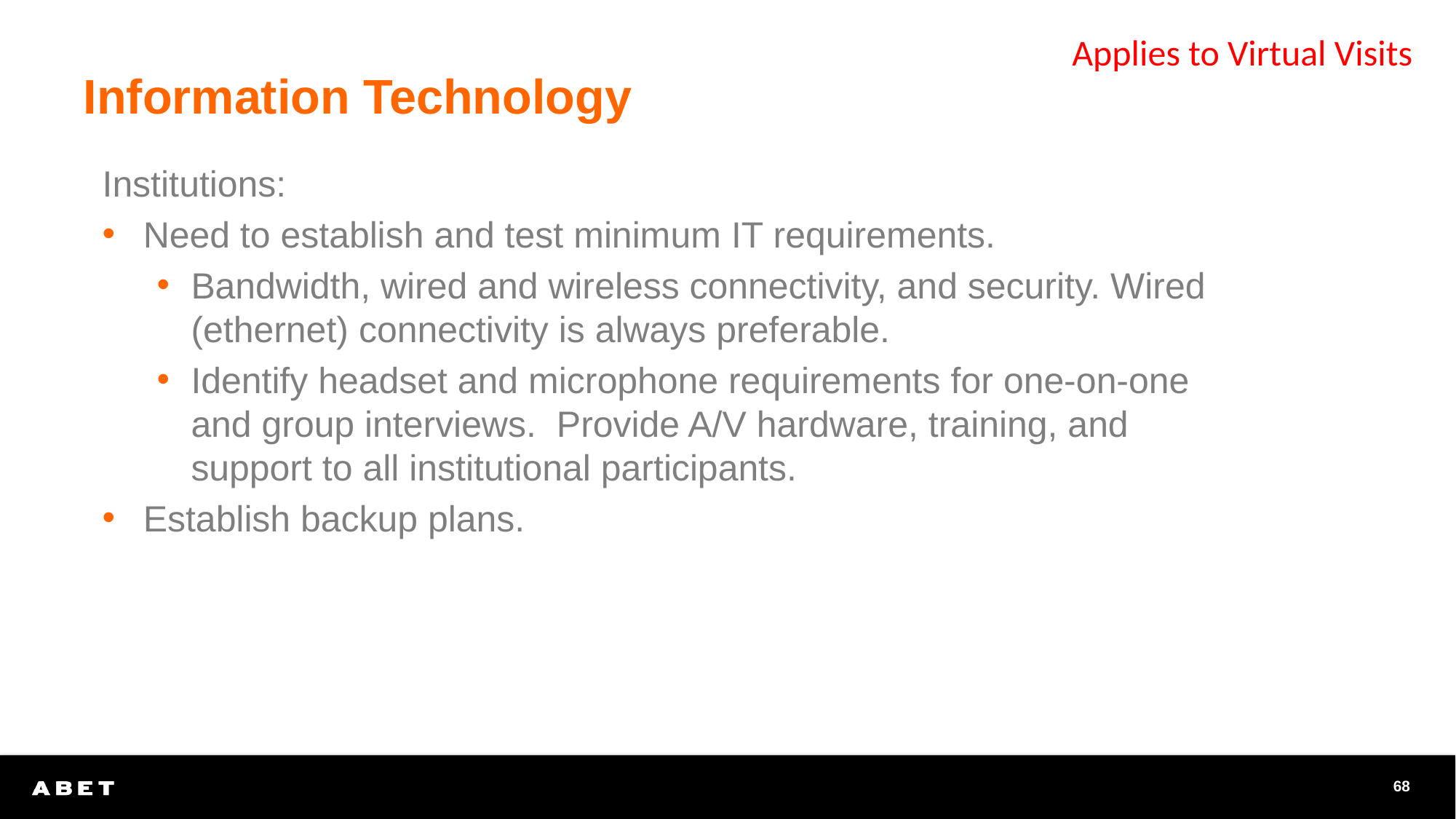

Applies to Virtual Visits
# Information Technology
Institutions:
Need to establish and test minimum IT requirements.
Bandwidth, wired and wireless connectivity, and security. Wired (ethernet) connectivity is always preferable.
Identify headset and microphone requirements for one-on-one and group interviews.  Provide A/V hardware, training, and support to all institutional participants.
Establish backup plans.